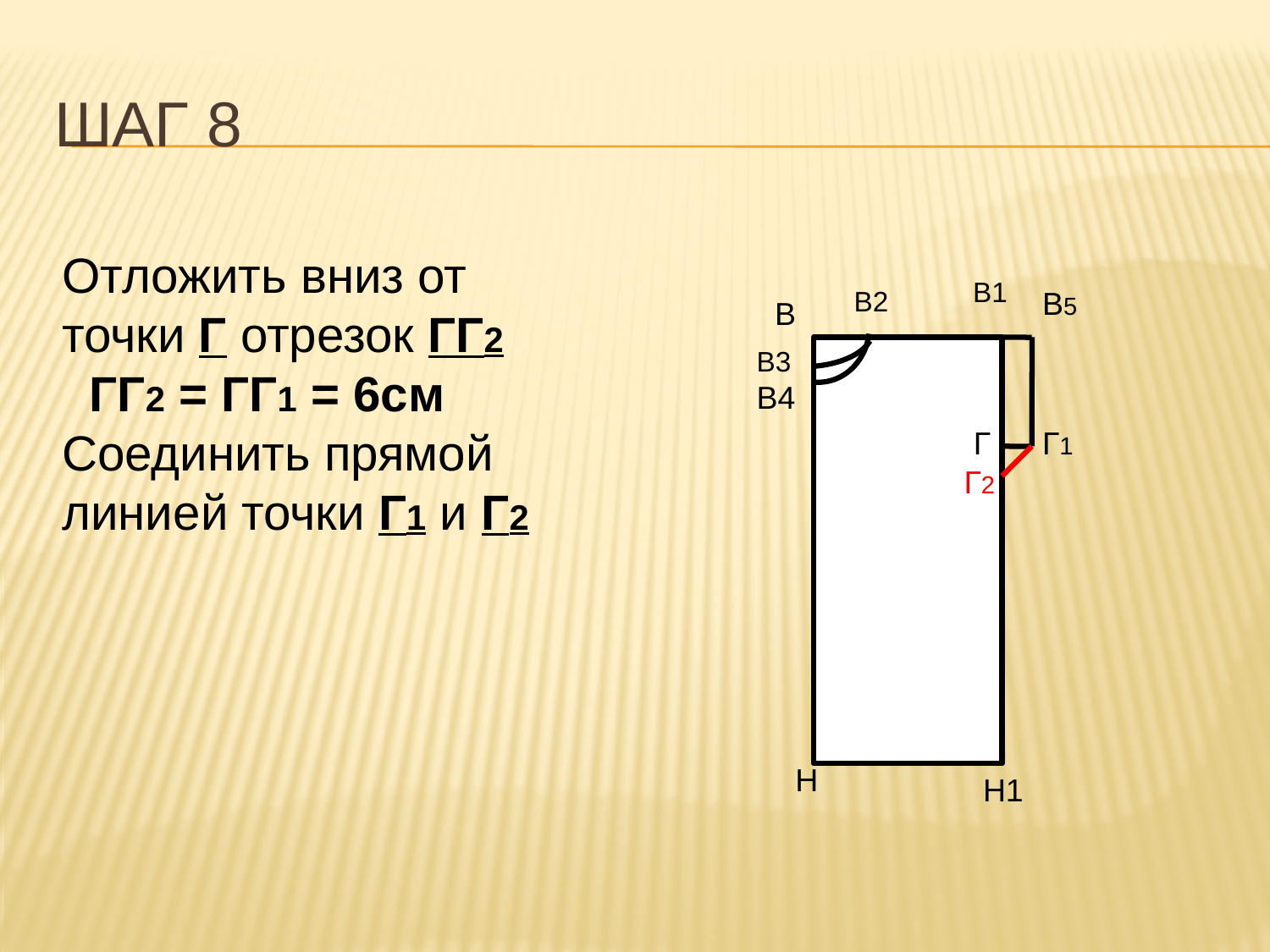

# Шаг 8

Отложить вниз от точки Г отрезок ГГ2
  ГГ2 = ГГ1 = 6см
Соединить прямой линией точки Г1 и Г2
В1

В2
В5

В
В3
В4
ГГ
Г
Г1
Г2
Н
Н1